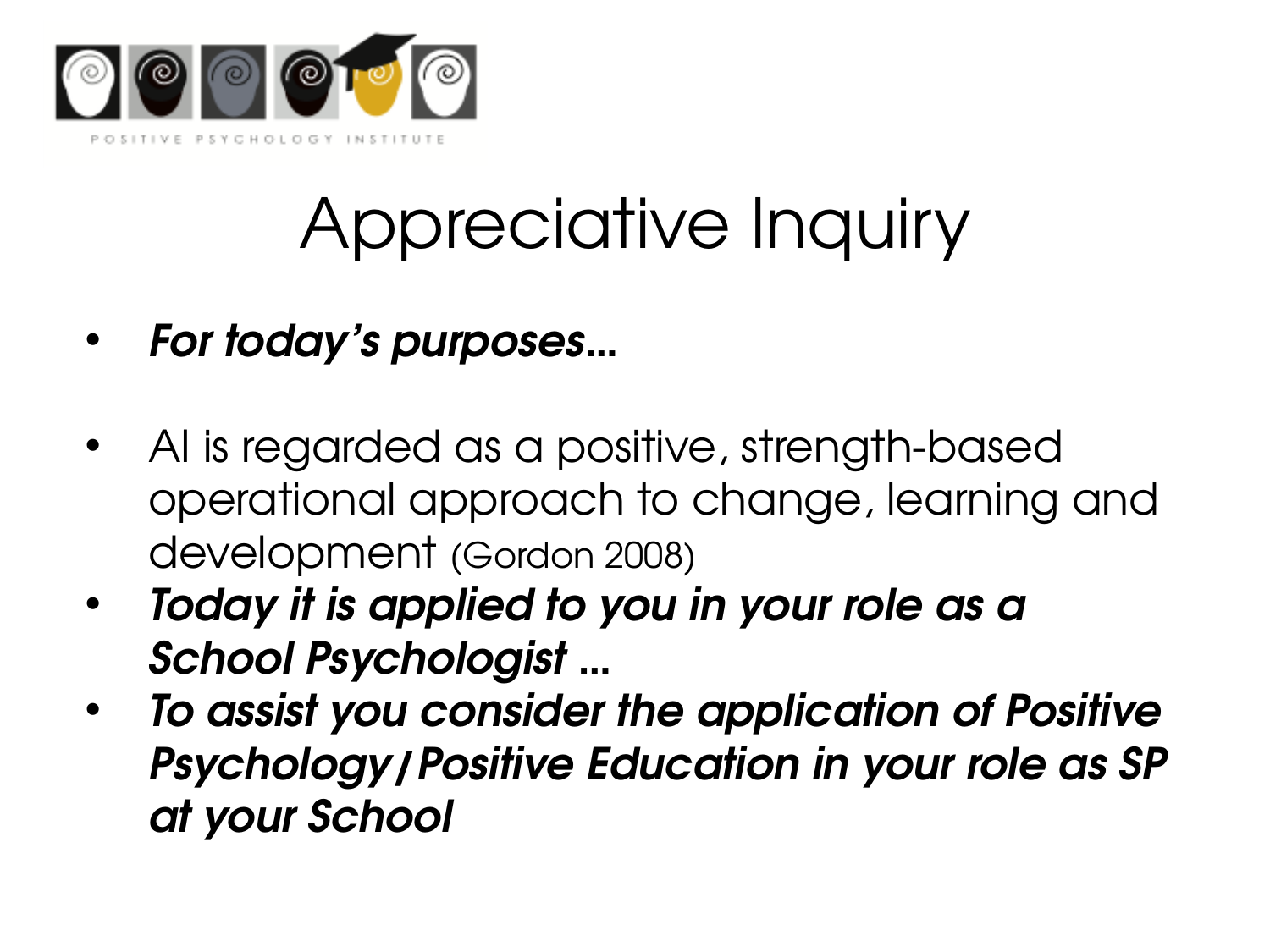

Appreciative Inquiry
For today’s purposes…

AI is regarded as a positive, strength-based operational approach to change, learning and development (Gordon 2008)
Today it is applied to you in your role as a School Psychologist …
To assist you consider the application of Positive Psychology/Positive Education in your role as SP at your School